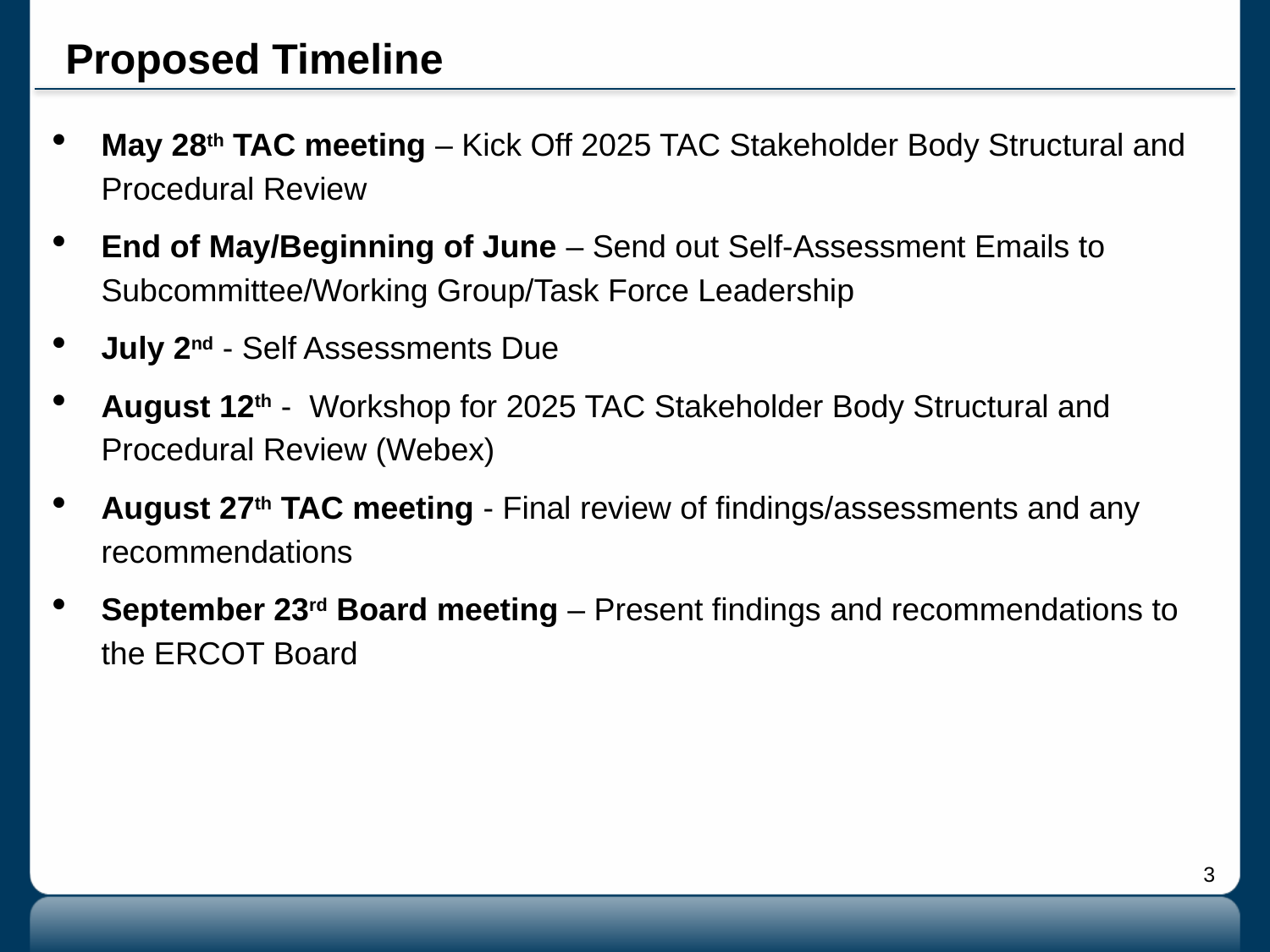

# Proposed Timeline
May 28th TAC meeting – Kick Off 2025 TAC Stakeholder Body Structural and Procedural Review
End of May/Beginning of June – Send out Self-Assessment Emails to Subcommittee/Working Group/Task Force Leadership
July 2nd - Self Assessments Due
August 12th -  Workshop for 2025 TAC Stakeholder Body Structural and Procedural Review (Webex)
August 27th TAC meeting - Final review of findings/assessments and any recommendations
September 23rd Board meeting – Present findings and recommendations to the ERCOT Board